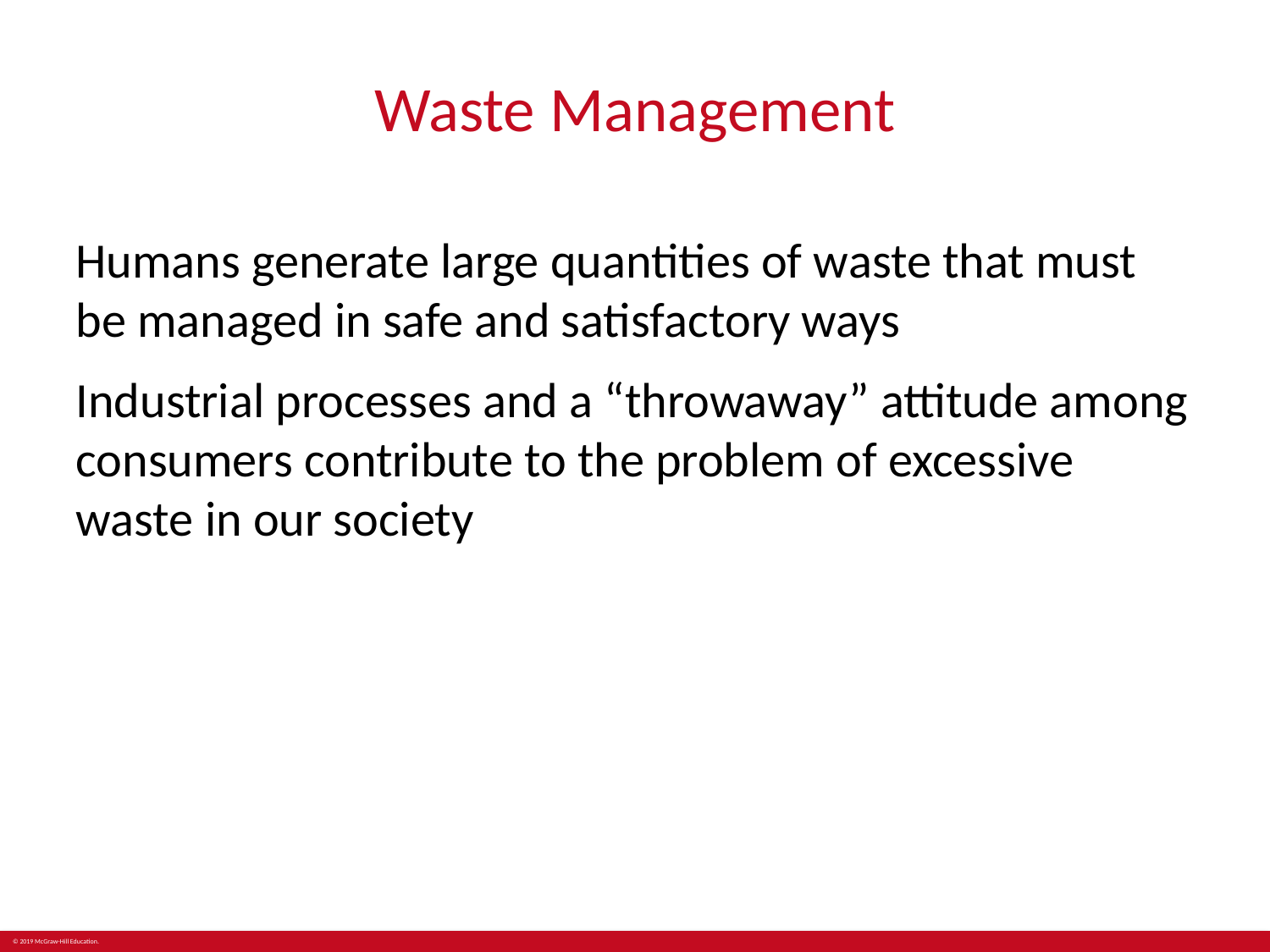

# Waste Management
Humans generate large quantities of waste that must be managed in safe and satisfactory ways
Industrial processes and a “throwaway” attitude among consumers contribute to the problem of excessive waste in our society